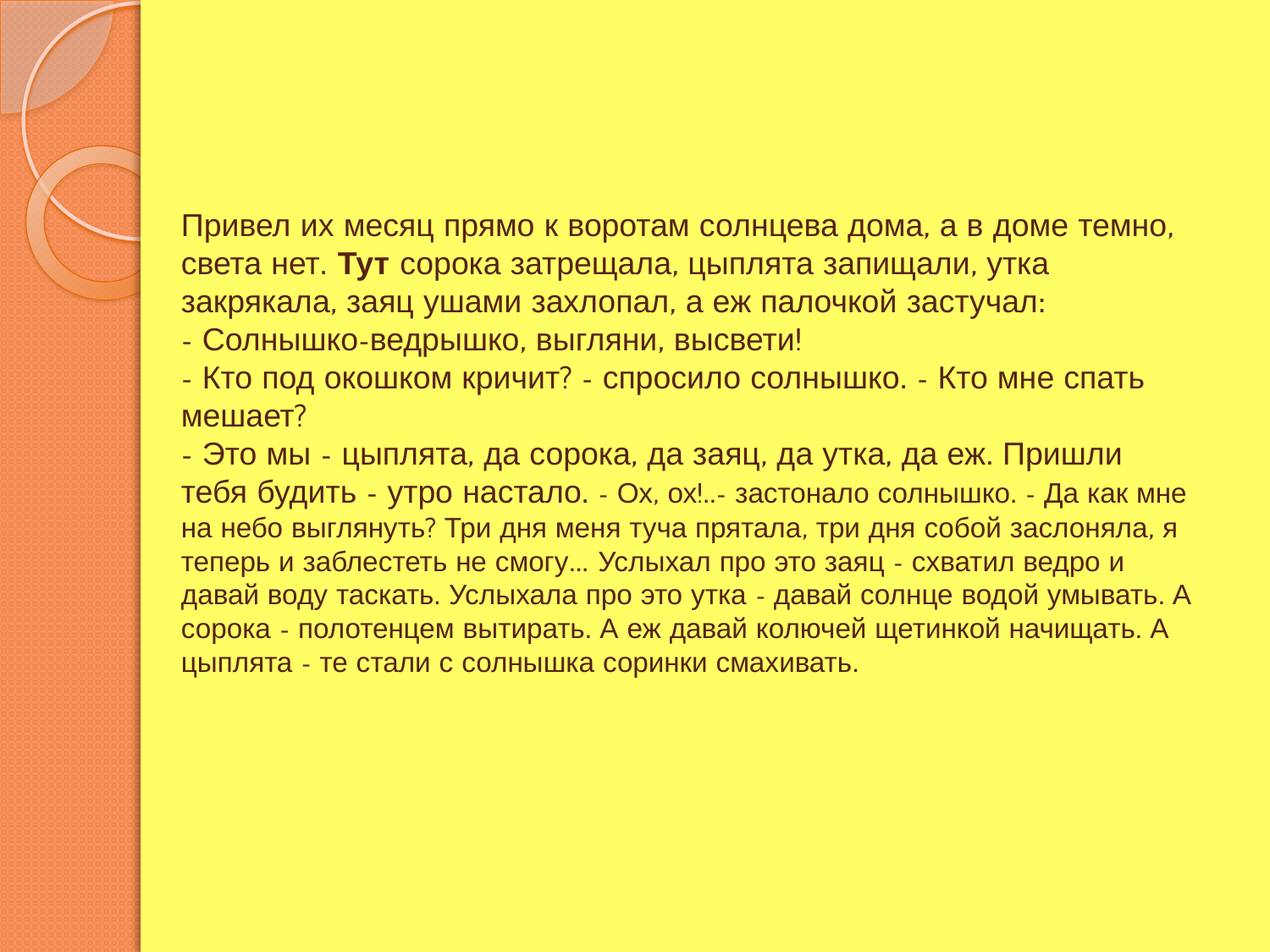

# Привел их месяц прямо к воротам солнцева дома, а в доме темно, света нет. Тут сорока затрещала, цыплята запищали, утка закрякала, заяц ушами захлопал, а еж палочкой застучал: - Солнышко-ведрышко, выгляни, высвети! - Кто под окошком кричит? - спросило солнышко. - Кто мне спать мешает? - Это мы - цыплята, да сорока, да заяц, да утка, да еж. Пришли тебя будить - утро настало. - Ох, ох!..- застонало солнышко. - Да как мне на небо выглянуть? Три дня меня туча прятала, три дня собой заслоняла, я теперь и заблестеть не смогу... Услыхал про это заяц - схватил ведро и давай воду таскать. Услыхала про это утка - давай солнце водой умывать. А сорока - полотенцем вытирать. А еж давай колючей щетинкой начищать. А цыплята - те стали с солнышка соринки смахивать.